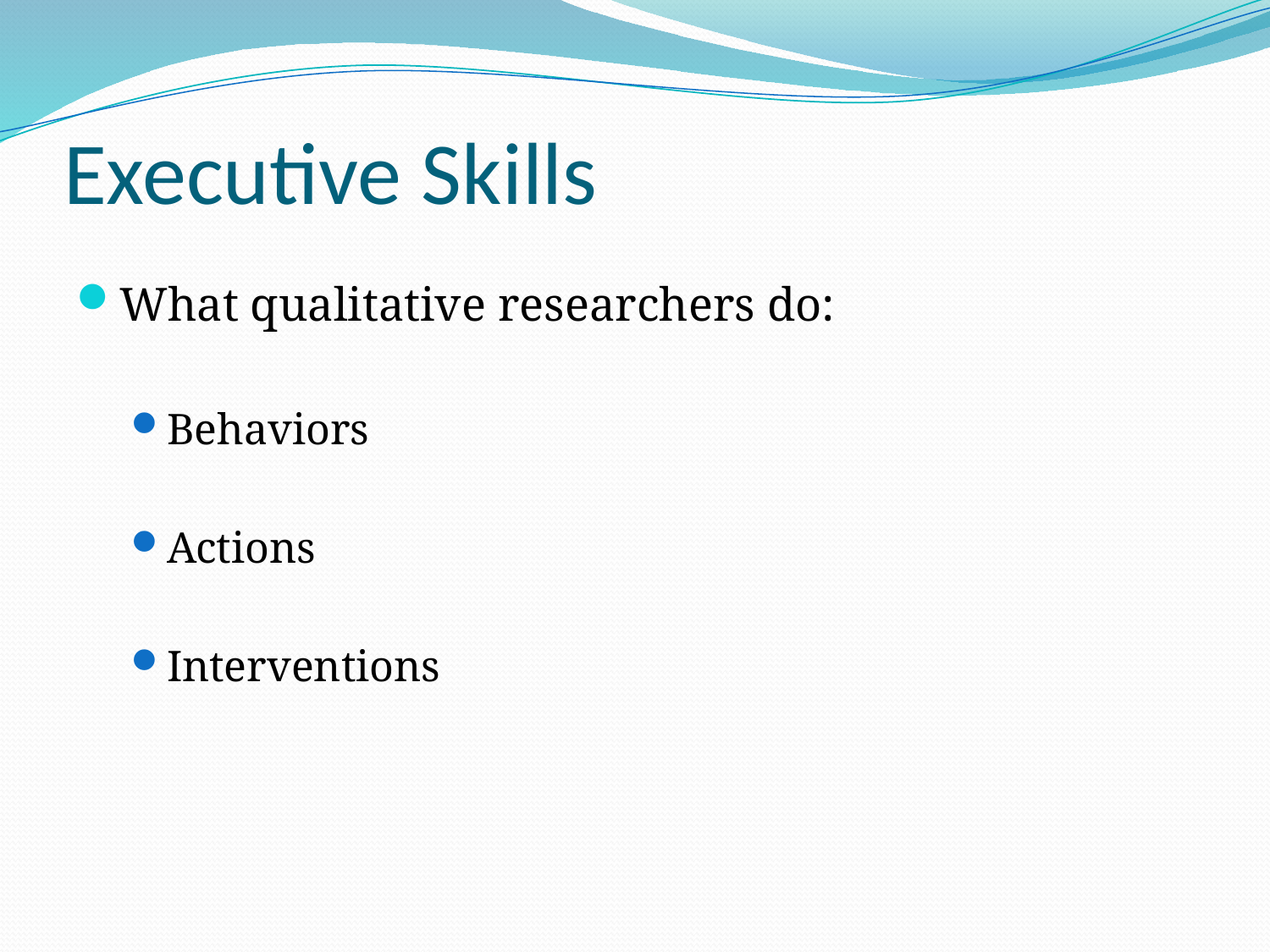

# Executive Skills
What qualitative researchers do:

Behaviors

Actions

Interventions